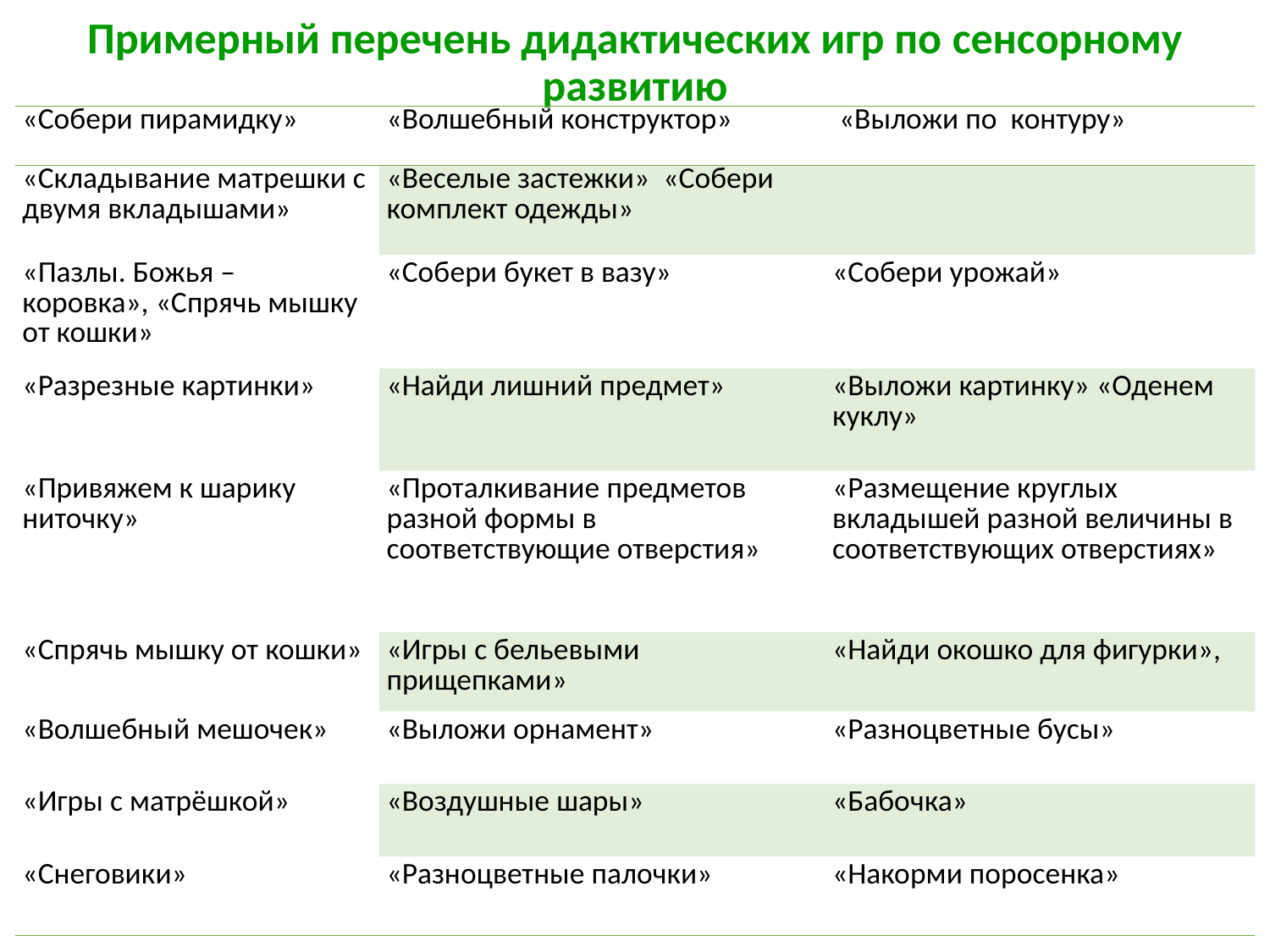

# Примерный перечень дидактических игр по сенсорному развитию
| «Собери пирамидку» | «Волшебный конструктор» | «Выложи по контуру» |
| --- | --- | --- |
| «Складывание матрешки с двумя вкладышами» | «Веселые застежки» «Собери комплект одежды» |  |
| «Пазлы. Божья – коровка», «Спрячь мышку от кошки» | «Собери букет в вазу» | «Собери урожай» |
| «Разрезные картинки» | «Найди лишний предмет» | «Выложи картинку» «Оденем куклу» |
| «Привяжем к шарику ниточку» | «Проталкивание предметов  разной формы в соответствующие отверстия» | «Размещение круглых вкладышей разной величины в соответствующих отверстиях» |
| «Спрячь мышку от кошки» | «Игры с бельевыми прищепками» | «Найди окошко для фигурки», |
| «Волшебный мешочек» | «Выложи орнамент» | «Разноцветные бусы» |
| «Игры с матрёшкой» | «Воздушные шары» | «Бабочка» |
| «Снеговики» | «Разноцветные палочки» | «Накорми поросенка» |